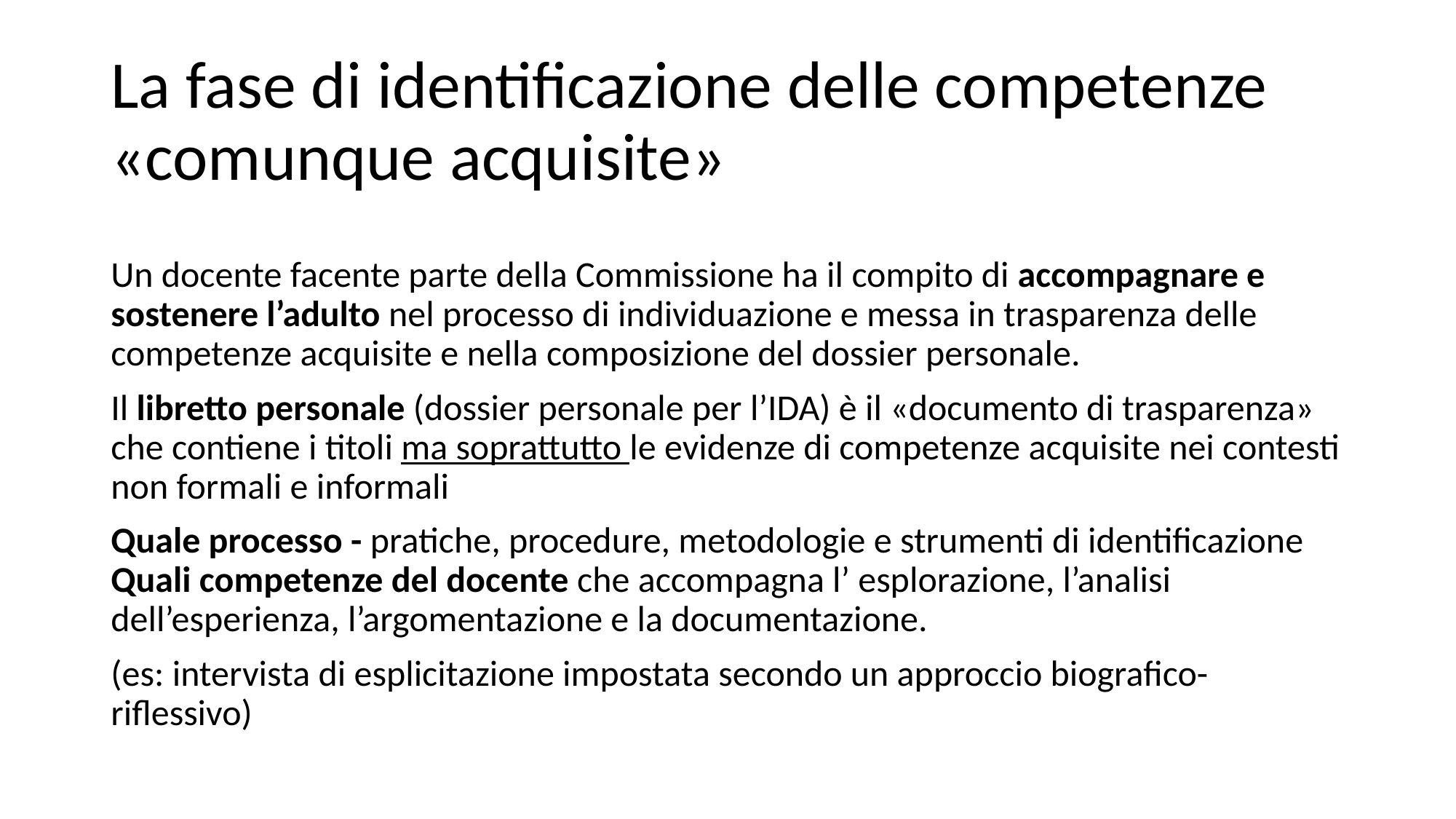

# La fase di identificazione delle competenze «comunque acquisite»
Un docente facente parte della Commissione ha il compito di accompagnare e sostenere l’adulto nel processo di individuazione e messa in trasparenza delle competenze acquisite e nella composizione del dossier personale.
Il libretto personale (dossier personale per l’IDA) è il «documento di trasparenza» che contiene i titoli ma soprattutto le evidenze di competenze acquisite nei contesti non formali e informali
Quale processo - pratiche, procedure, metodologie e strumenti di identificazione Quali competenze del docente che accompagna l’ esplorazione, l’analisi dell’esperienza, l’argomentazione e la documentazione.
(es: intervista di esplicitazione impostata secondo un approccio biografico-riflessivo)